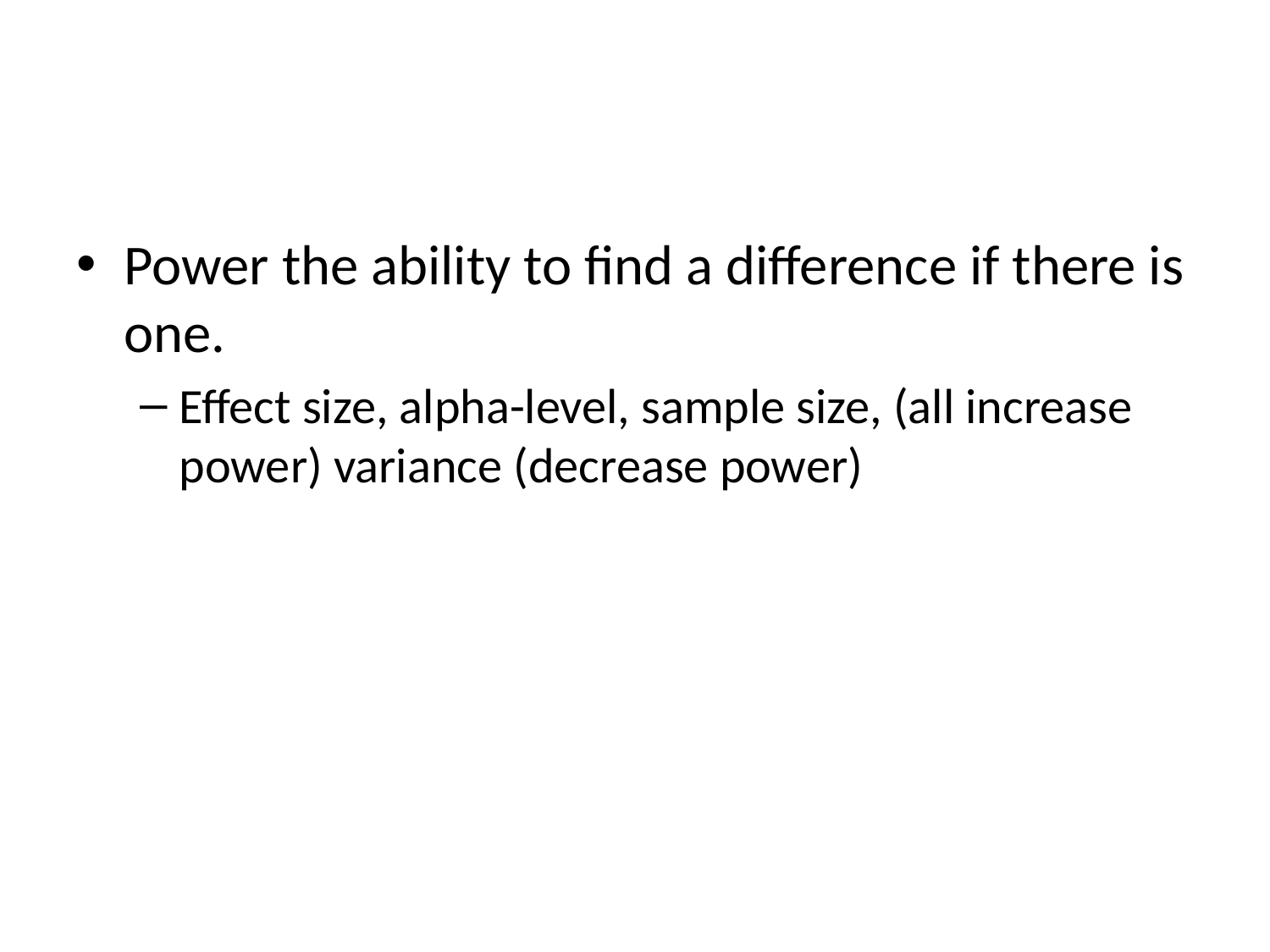

#
Power the ability to find a difference if there is one.
Effect size, alpha-level, sample size, (all increase power) variance (decrease power)